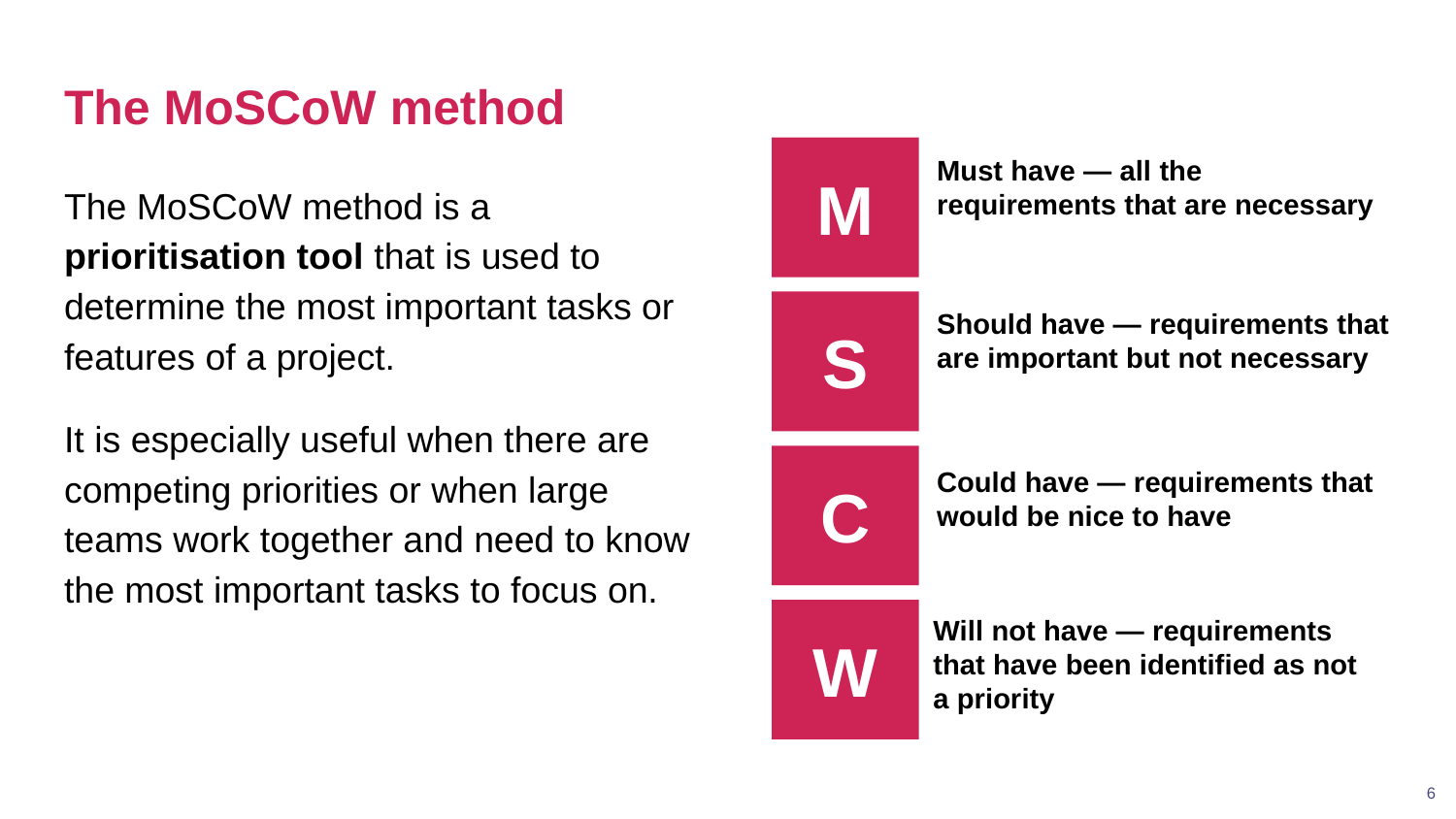

# The MoSCoW method
M
Must have — all the requirements that are necessary
The MoSCoW method is a prioritisation tool that is used to determine the most important tasks or features of a project.
It is especially useful when there are competing priorities or when large teams work together and need to know the most important tasks to focus on.
S
Should have — requirements that are important but not necessary
C
Could have — requirements that would be nice to have
Will not have — requirements that have been identified as not a priority
W
6